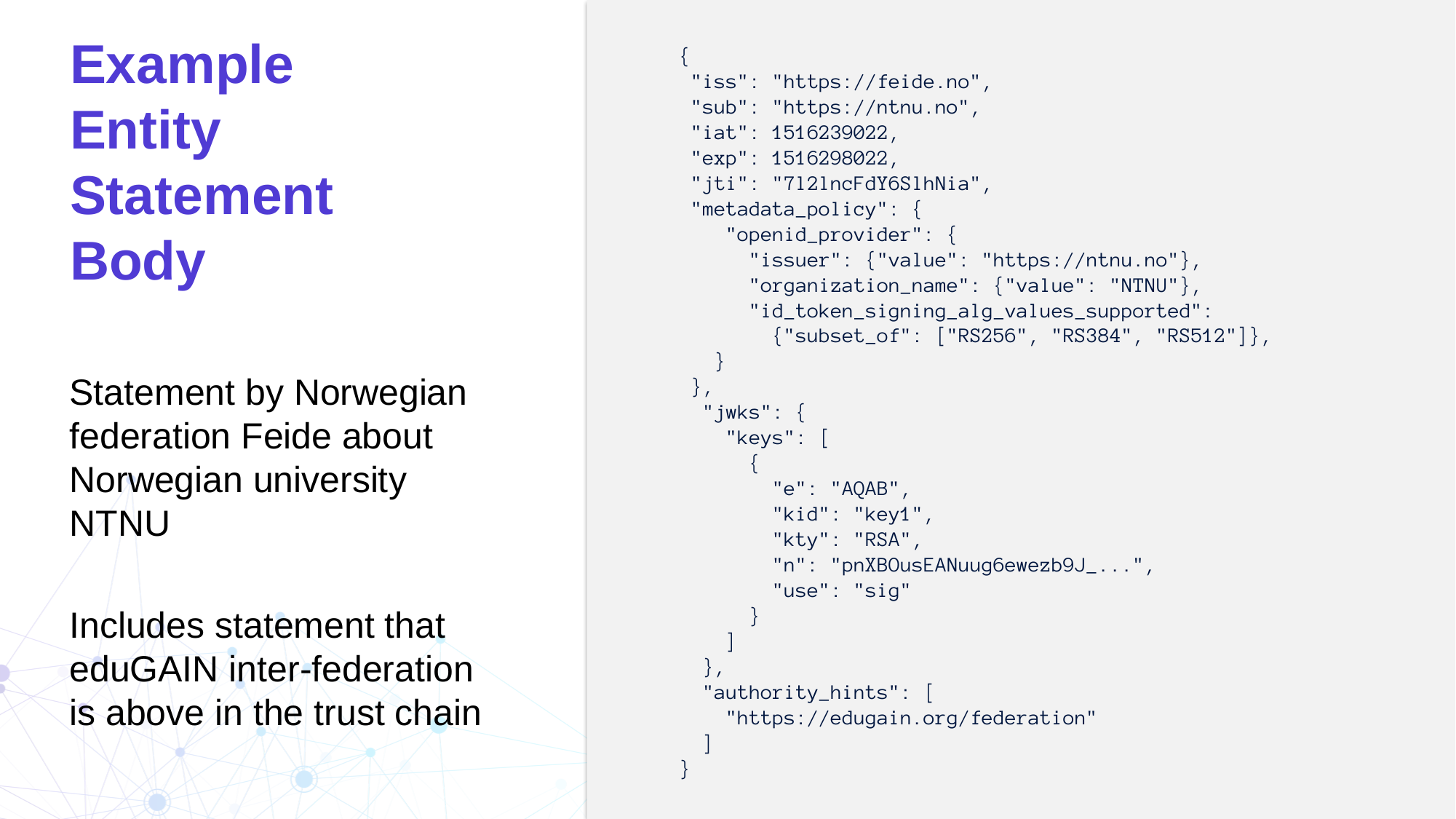

Example Entity Statement Body
{
 "iss": "https://feide.no",
 "sub": "https://ntnu.no",
 "iat": 1516239022,
 "exp": 1516298022,
 "jti": "7l2lncFdY6SlhNia",
 "metadata_policy": {
    "openid_provider": {
      "issuer": {"value": "https://ntnu.no"},
      "organization_name": {"value": "NTNU"},
      "id_token_signing_alg_values_supported":
        {"subset_of": ["RS256", "RS384", "RS512"]},
   }
 },
  "jwks": {
    "keys": [
      {
        "e": "AQAB",
        "kid": "key1",
        "kty": "RSA",
        "n": "pnXBOusEANuug6ewezb9J_...",
        "use": "sig"
      }
    ]
  },
  "authority_hints": [
    "https://edugain.org/federation"
  ]
}
Statement by Norwegian federation Feide about Norwegian university NTNU

Includes statement that eduGAIN inter-federation is above in the trust chain